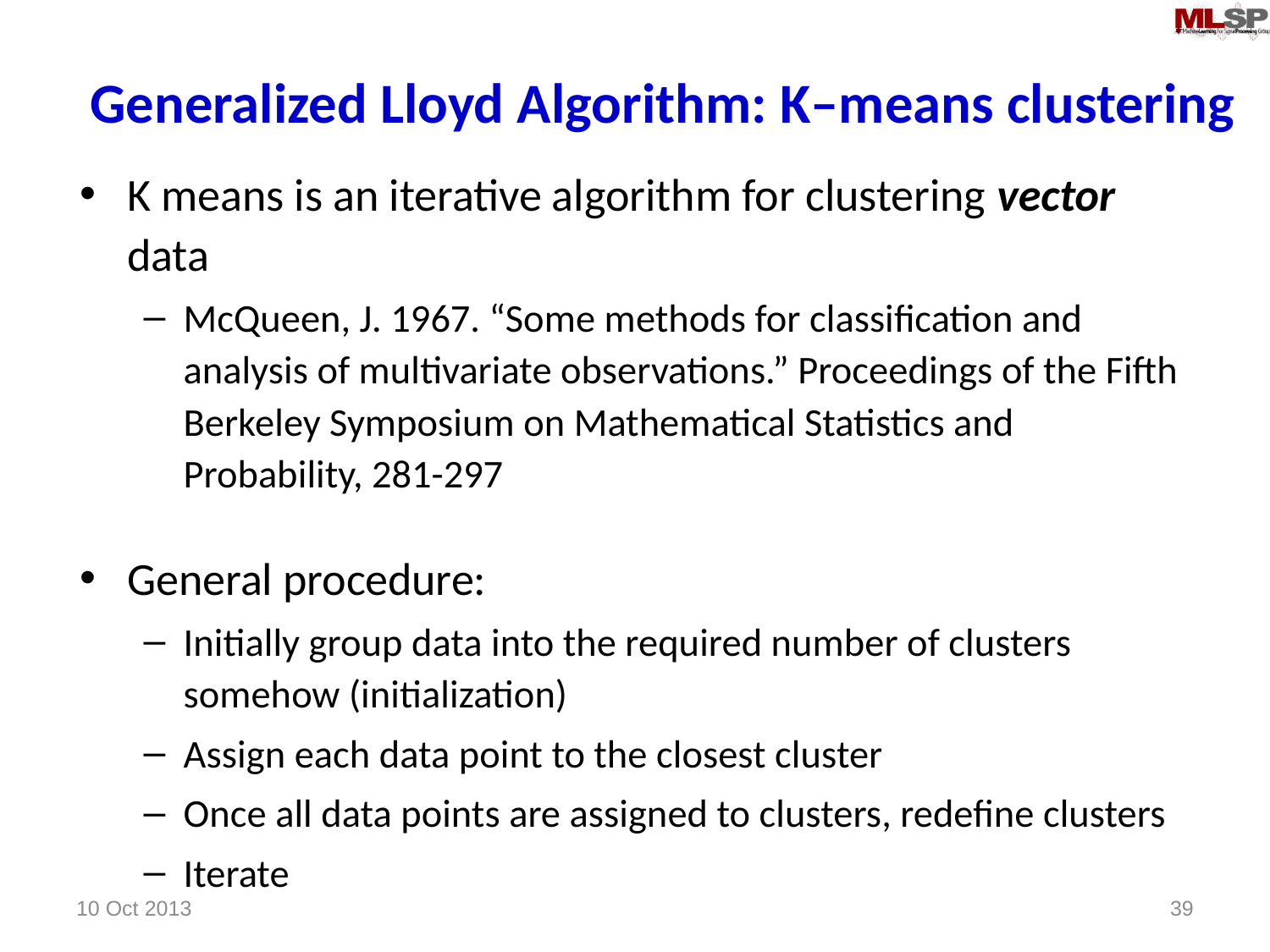

# Generalized Lloyd Algorithm: K–means clustering
K means is an iterative algorithm for clustering vector data
McQueen, J. 1967. “Some methods for classification and analysis of multivariate observations.” Proceedings of the Fifth Berkeley Symposium on Mathematical Statistics and Probability, 281-297

General procedure:
Initially group data into the required number of clusters somehow (initialization)
Assign each data point to the closest cluster
Once all data points are assigned to clusters, redefine clusters
Iterate
10 Oct 2013
39